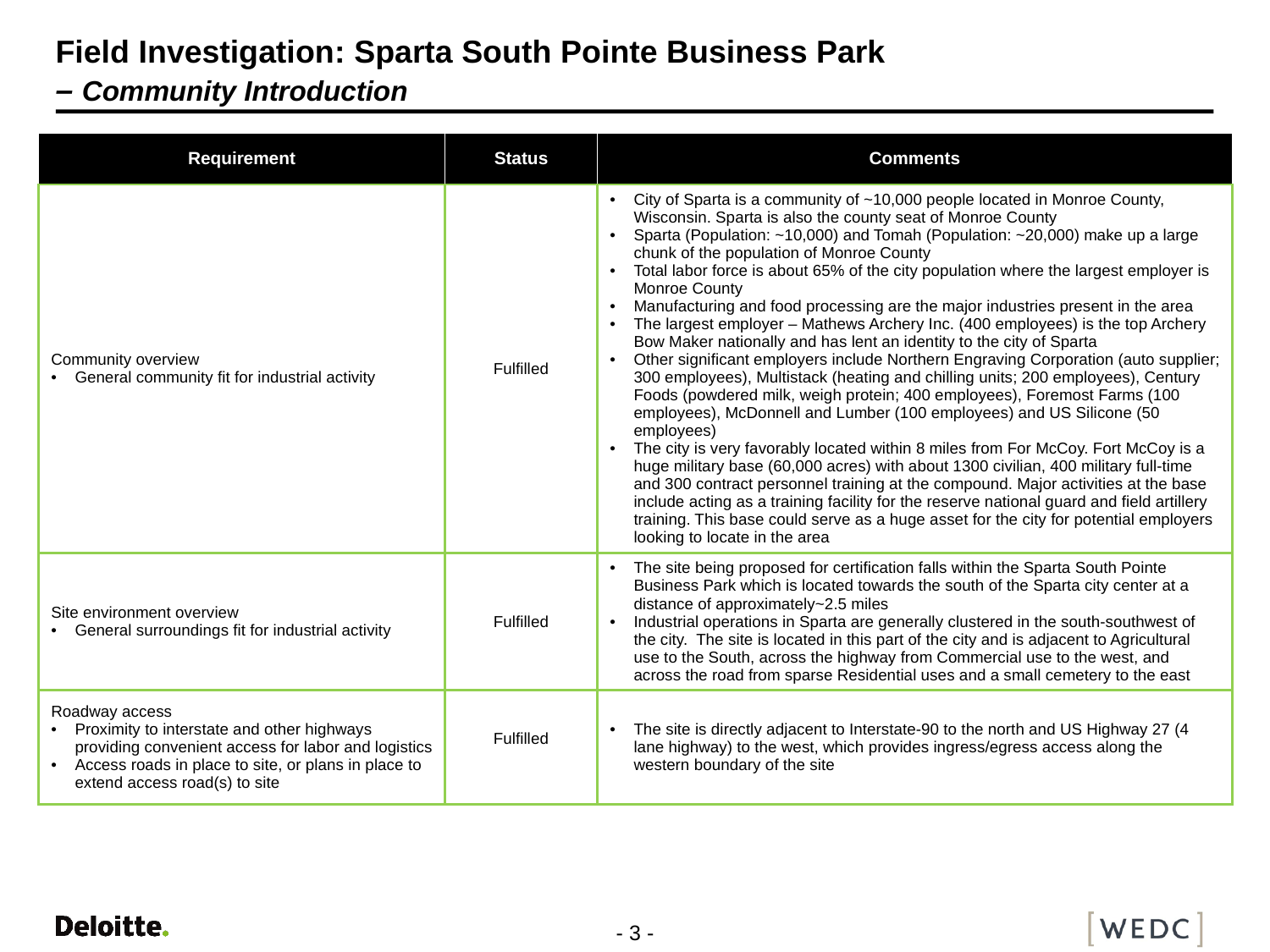

# Field Investigation: Sparta South Pointe Business Park – Community Introduction
| Requirement | Status | Comments |
| --- | --- | --- |
| Community overview General community fit for industrial activity | Fulfilled | City of Sparta is a community of ~10,000 people located in Monroe County, Wisconsin. Sparta is also the county seat of Monroe County Sparta (Population: ~10,000) and Tomah (Population: ~20,000) make up a large chunk of the population of Monroe County Total labor force is about 65% of the city population where the largest employer is Monroe County Manufacturing and food processing are the major industries present in the area The largest employer – Mathews Archery Inc. (400 employees) is the top Archery Bow Maker nationally and has lent an identity to the city of Sparta Other significant employers include Northern Engraving Corporation (auto supplier; 300 employees), Multistack (heating and chilling units; 200 employees), Century Foods (powdered milk, weigh protein; 400 employees), Foremost Farms (100 employees), McDonnell and Lumber (100 employees) and US Silicone (50 employees) The city is very favorably located within 8 miles from For McCoy. Fort McCoy is a huge military base (60,000 acres) with about 1300 civilian, 400 military full-time and 300 contract personnel training at the compound. Major activities at the base include acting as a training facility for the reserve national guard and field artillery training. This base could serve as a huge asset for the city for potential employers looking to locate in the area |
| Site environment overview General surroundings fit for industrial activity | Fulfilled | The site being proposed for certification falls within the Sparta South Pointe Business Park which is located towards the south of the Sparta city center at a distance of approximately~2.5 miles Industrial operations in Sparta are generally clustered in the south-southwest of the city. The site is located in this part of the city and is adjacent to Agricultural use to the South, across the highway from Commercial use to the west, and across the road from sparse Residential uses and a small cemetery to the east |
| Roadway access Proximity to interstate and other highways providing convenient access for labor and logistics Access roads in place to site, or plans in place to extend access road(s) to site | Fulfilled | The site is directly adjacent to Interstate-90 to the north and US Highway 27 (4 lane highway) to the west, which provides ingress/egress access along the western boundary of the site |